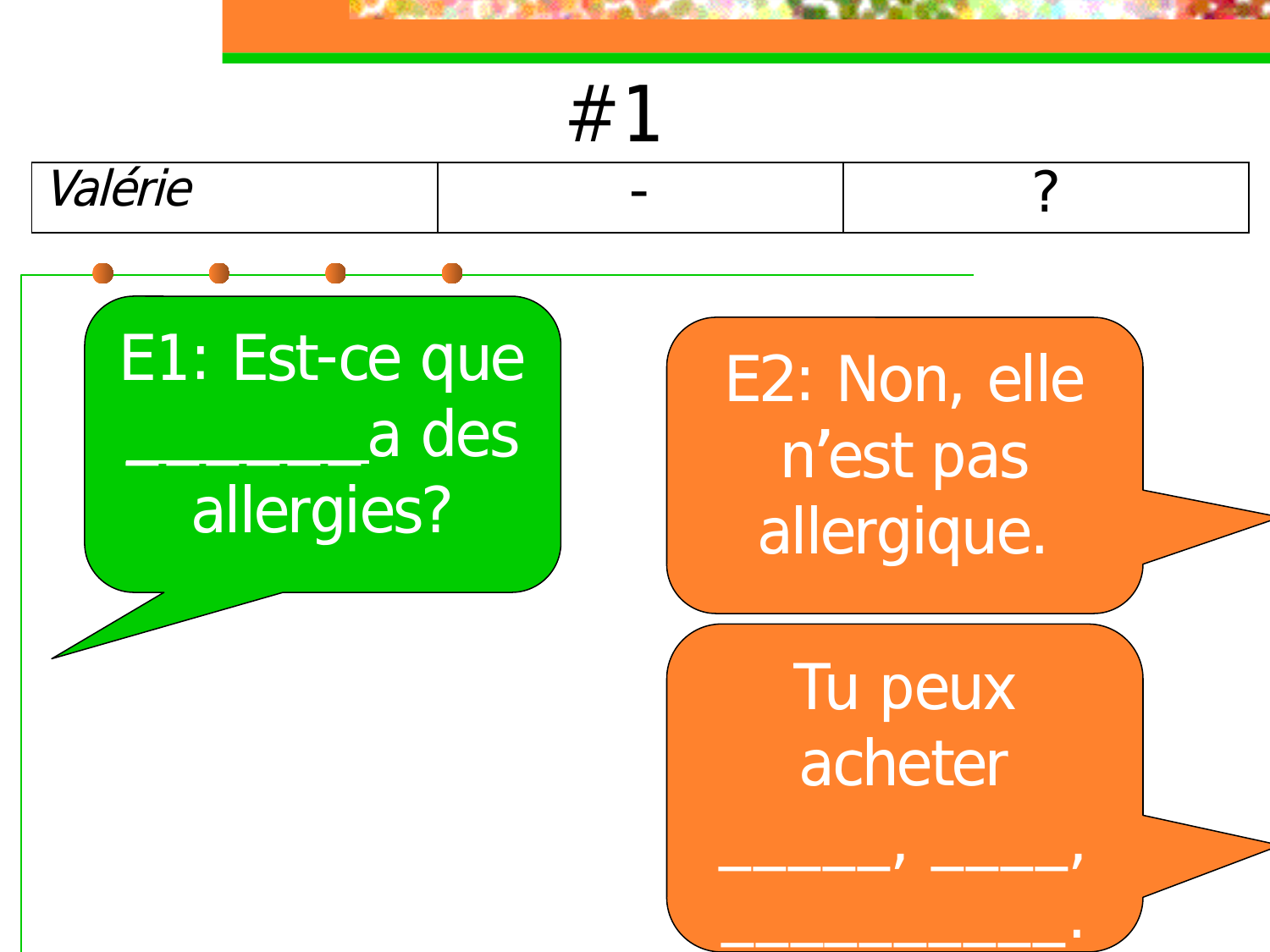

# #1
| Valérie | - | ? |
| --- | --- | --- |
E1: Est-ce que ______a des allergies?

E2: Non, elle n’est pas allergique.

Tu peux acheter _____, ____, __________.